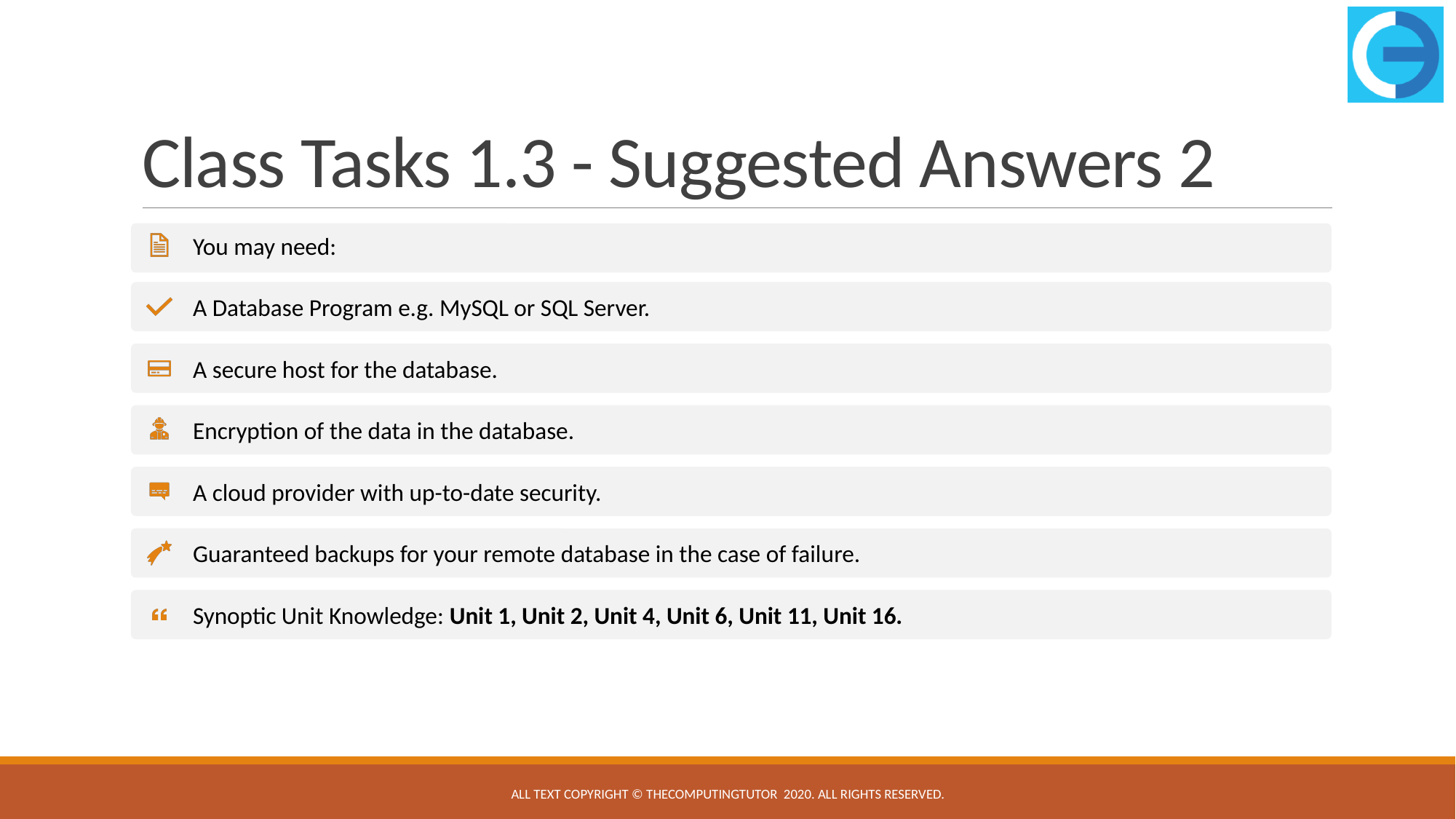

# Class Tasks 1.3 - Suggested Answers 2
You may need:
A Database Program e.g. MySQL or SQL Server.
A secure host for the database.
Encryption of the data in the database.
A cloud provider with up-to-date security.
Guaranteed backups for your remote database in the case of failure.
Synoptic Unit Knowledge: Unit 1, Unit 2, Unit 4, Unit 6, Unit 11, Unit 16.

All text copyright © TheComputingTutor  2020. All rights Reserved.